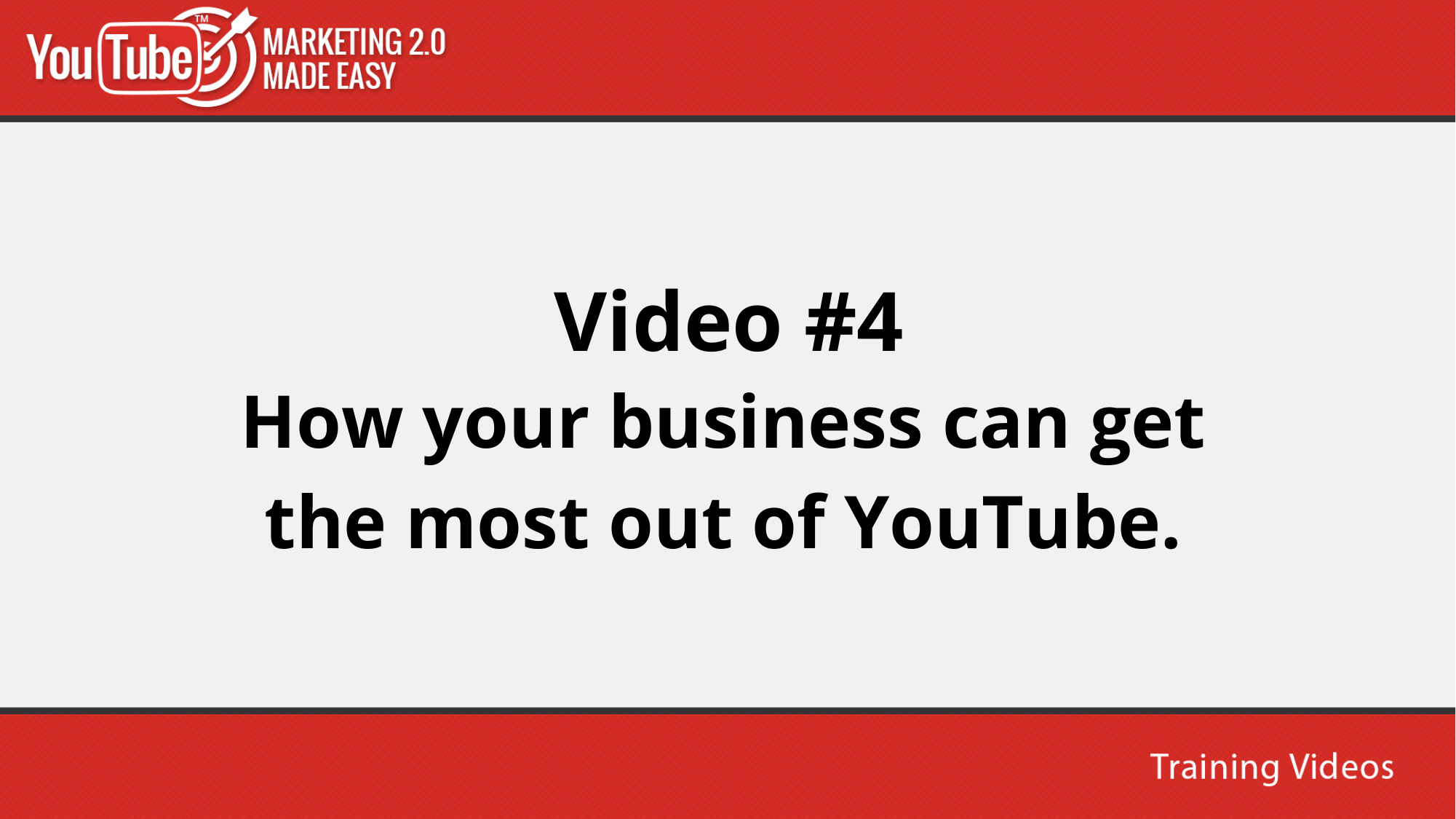

Video #4
How your business can get the most out of YouTube.